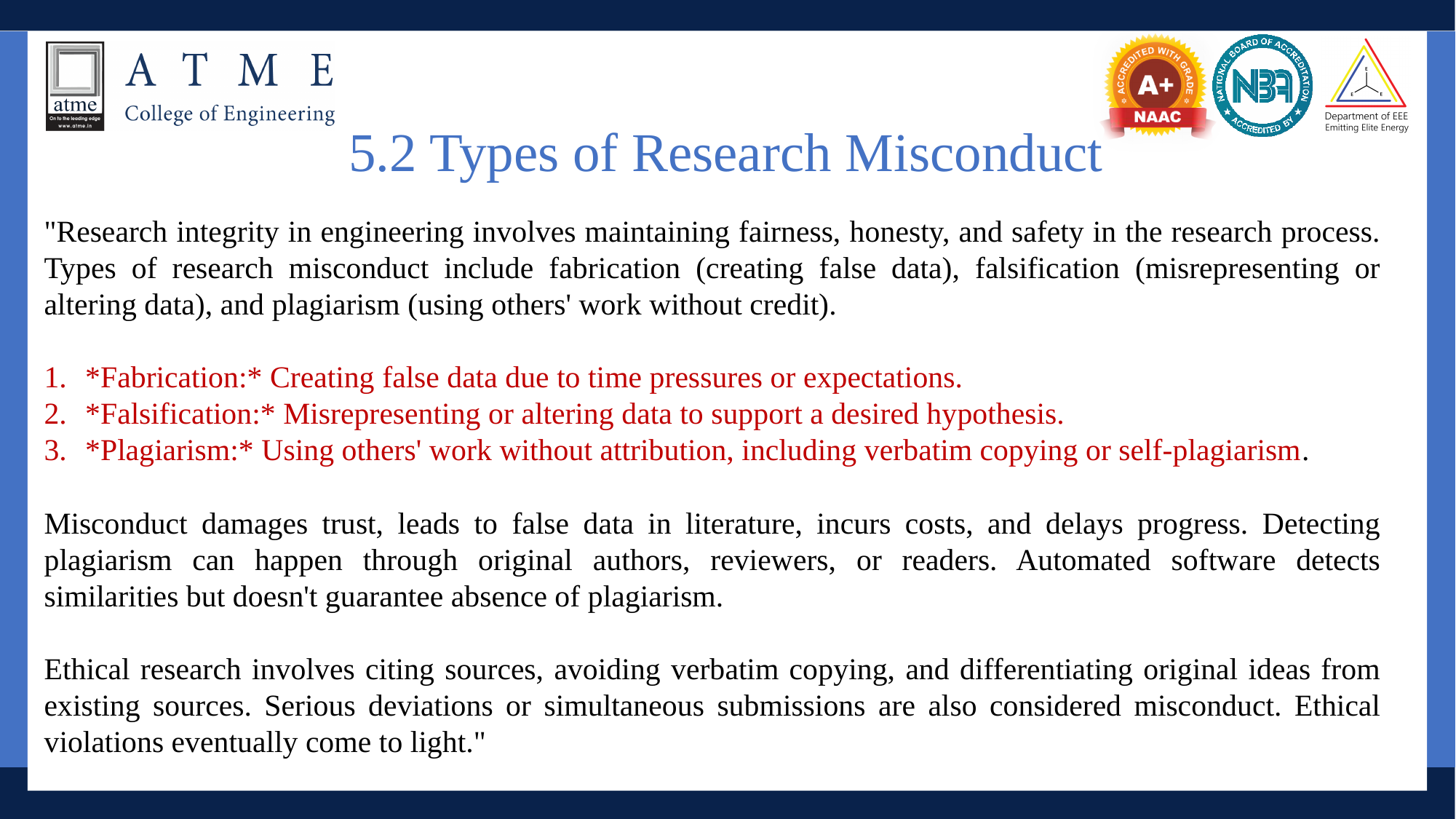

# 5.2 Types of Research Misconduct
"Research integrity in engineering involves maintaining fairness, honesty, and safety in the research process. Types of research misconduct include fabrication (creating false data), falsification (misrepresenting or altering data), and plagiarism (using others' work without credit).

*Fabrication:* Creating false data due to time pressures or expectations.
*Falsification:* Misrepresenting or altering data to support a desired hypothesis.
*Plagiarism:* Using others' work without attribution, including verbatim copying or self-plagiarism.

Misconduct damages trust, leads to false data in literature, incurs costs, and delays progress. Detecting plagiarism can happen through original authors, reviewers, or readers. Automated software detects similarities but doesn't guarantee absence of plagiarism.

Ethical research involves citing sources, avoiding verbatim copying, and differentiating original ideas from existing sources. Serious deviations or simultaneous submissions are also considered misconduct. Ethical violations eventually come to light."